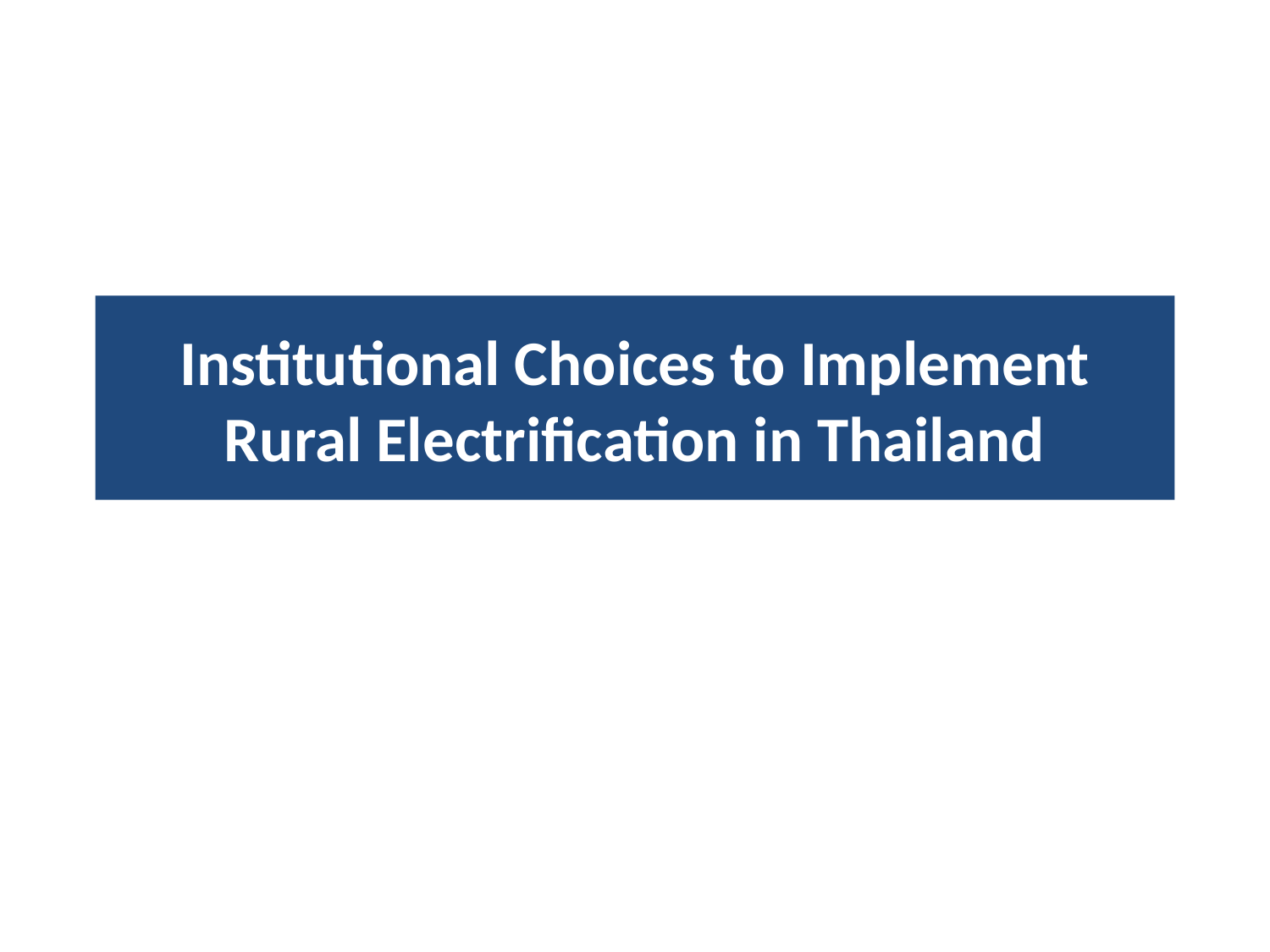

# Institutional Choices to Implement Rural Electrification in Thailand